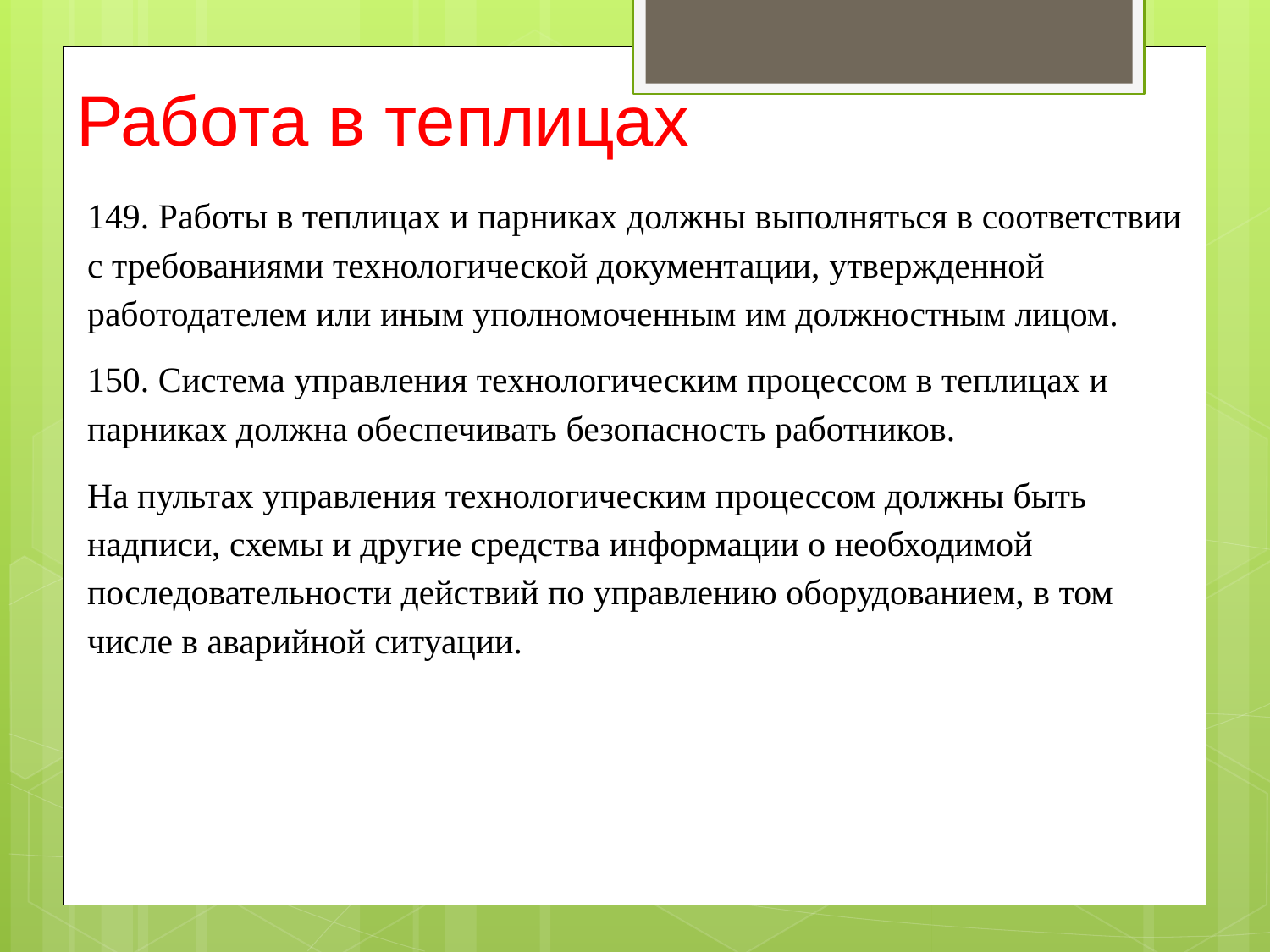

# Работа в теплицах
149. Работы в теплицах и парниках должны выполняться в соответствии с требованиями технологической документации, утвержденной работодателем или иным уполномоченным им должностным лицом.
150. Система управления технологическим процессом в теплицах и парниках должна обеспечивать безопасность работников.
На пультах управления технологическим процессом должны быть надписи, схемы и другие средства информации о необходимой последовательности действий по управлению оборудованием, в том числе в аварийной ситуации.